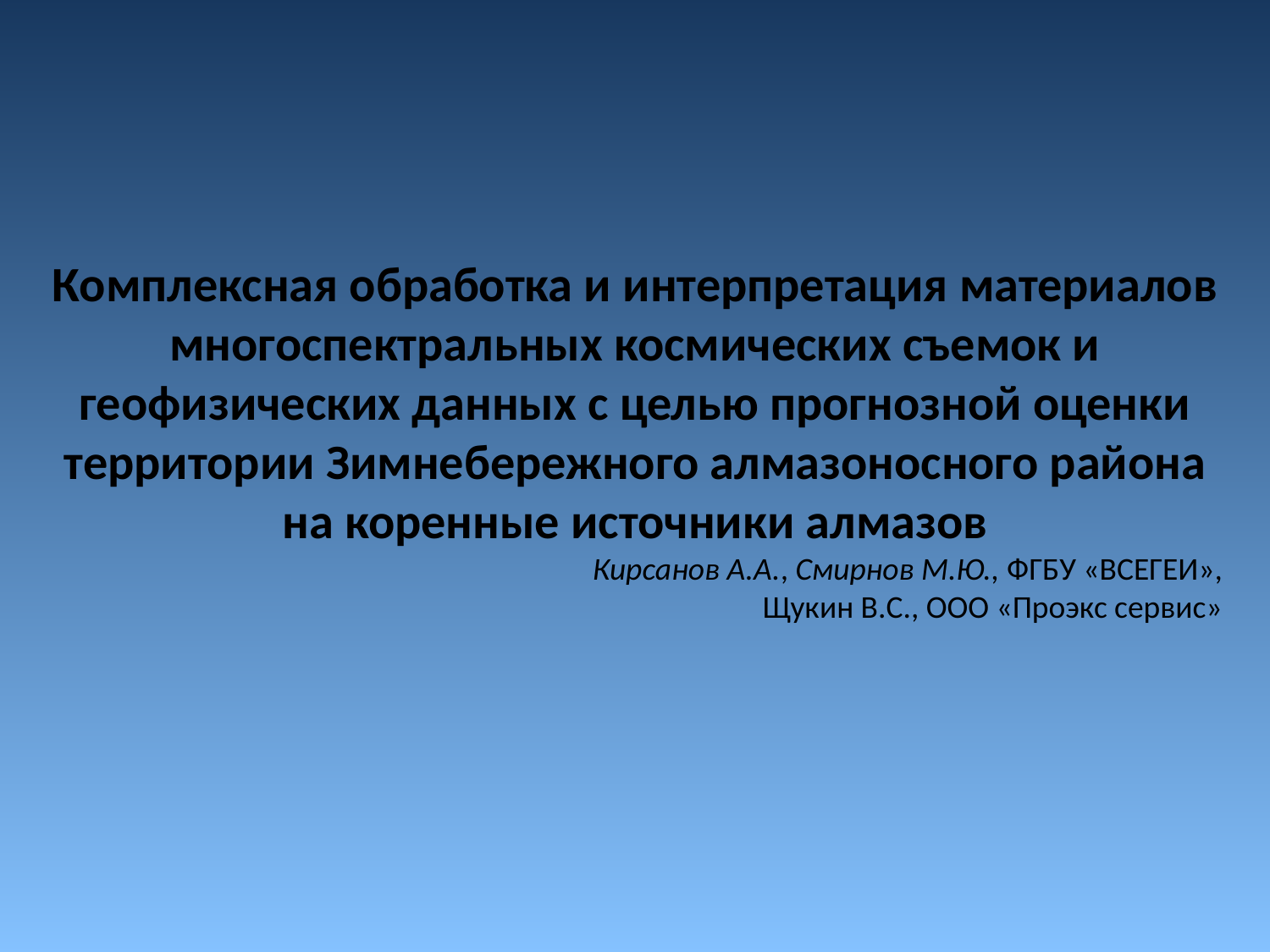

Комплексная обработка и интерпретация материалов многоспектральных космических съемок и геофизических данных с целью прогнозной оценки территории Зимнебережного алмазоносного района на коренные источники алмазов
Кирсанов А.А., Смирнов М.Ю., ФГБУ «ВСЕГЕИ»,
Щукин В.С., ООО «Проэкс сервис»